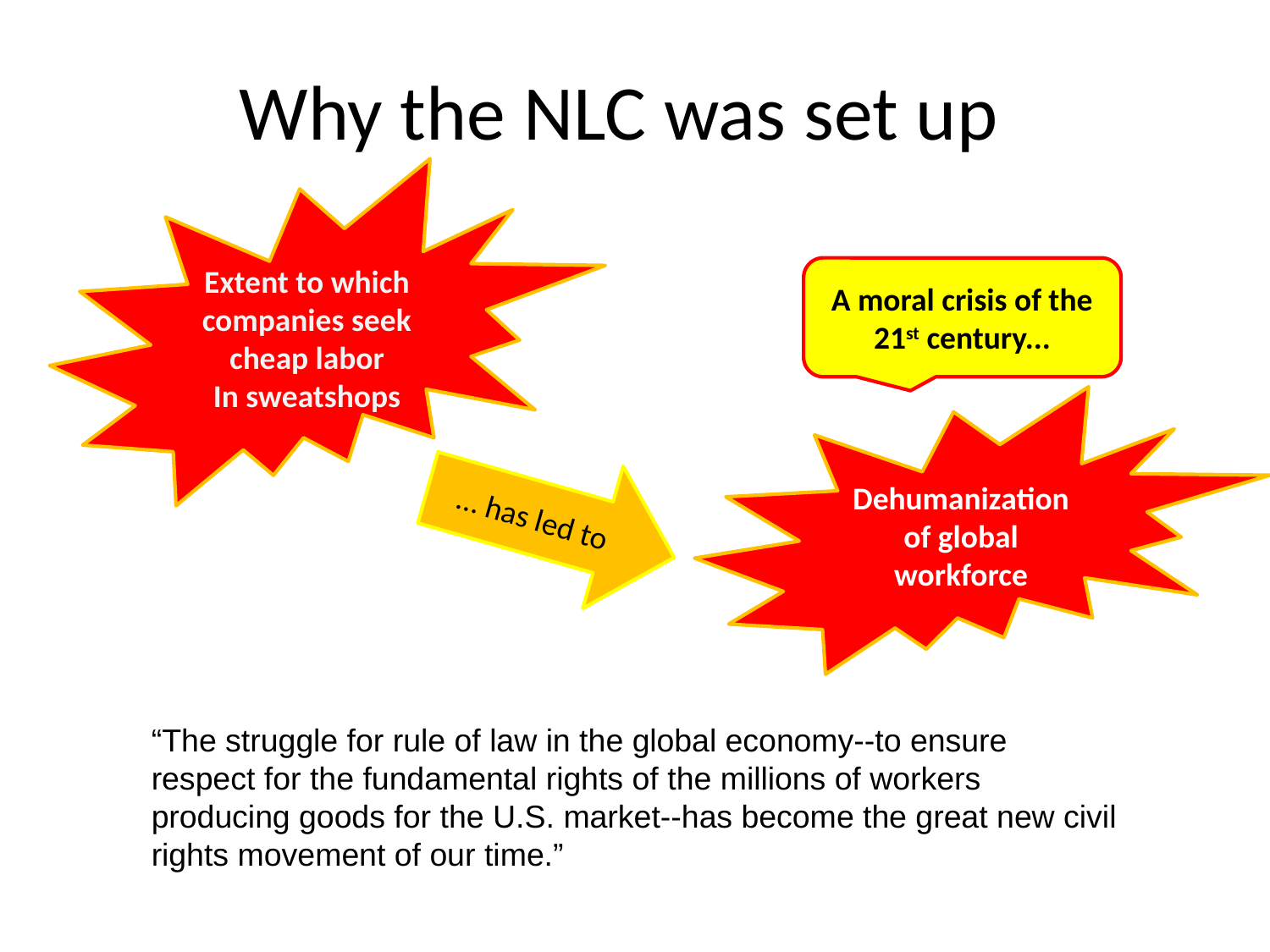

Why the NLC was set up
Extent to which companies seek cheap labor
In sweatshops
A moral crisis of the 21st century...
Dehumanization of global workforce
… has led to
“The struggle for rule of law in the global economy--to ensure respect for the fundamental rights of the millions of workers producing goods for the U.S. market--has become the great new civil rights movement of our time.”